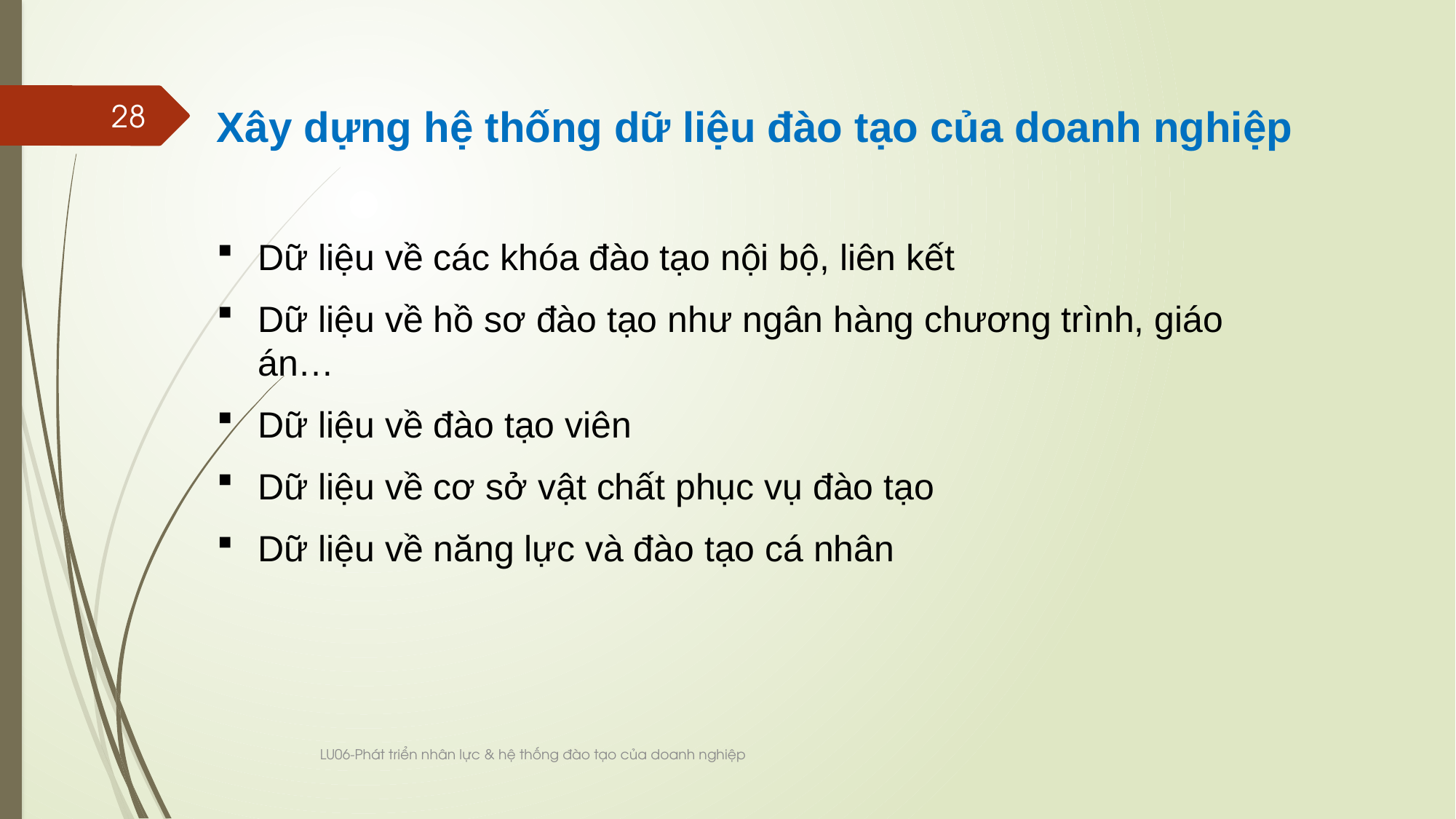

Xây dựng hệ thống dữ liệu đào tạo của doanh nghiệp

Dữ liệu về các khóa đào tạo nội bộ, liên kết
Dữ liệu về hồ sơ đào tạo như ngân hàng chương trình, giáo án…
Dữ liệu về đào tạo viên
Dữ liệu về cơ sở vật chất phục vụ đào tạo
Dữ liệu về năng lực và đào tạo cá nhân
28
LU06-Phát triển nhân lực & hệ thống đào tạo của doanh nghiệp